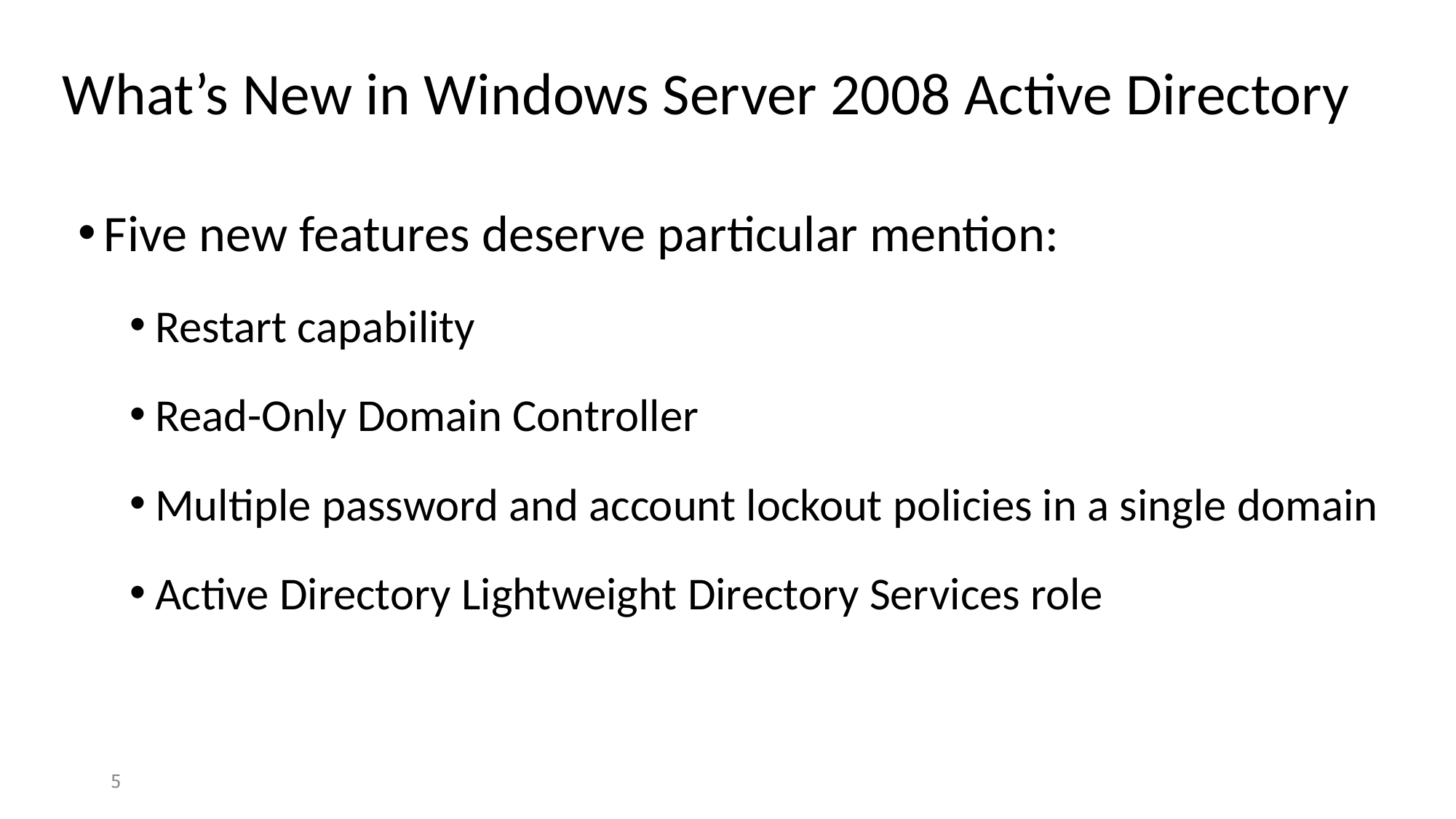

# What’s New in Windows Server 2008 Active Directory
Five new features deserve particular mention:
Restart capability
Read-Only Domain Controller
Multiple password and account lockout policies in a single domain
Active Directory Lightweight Directory Services role
5